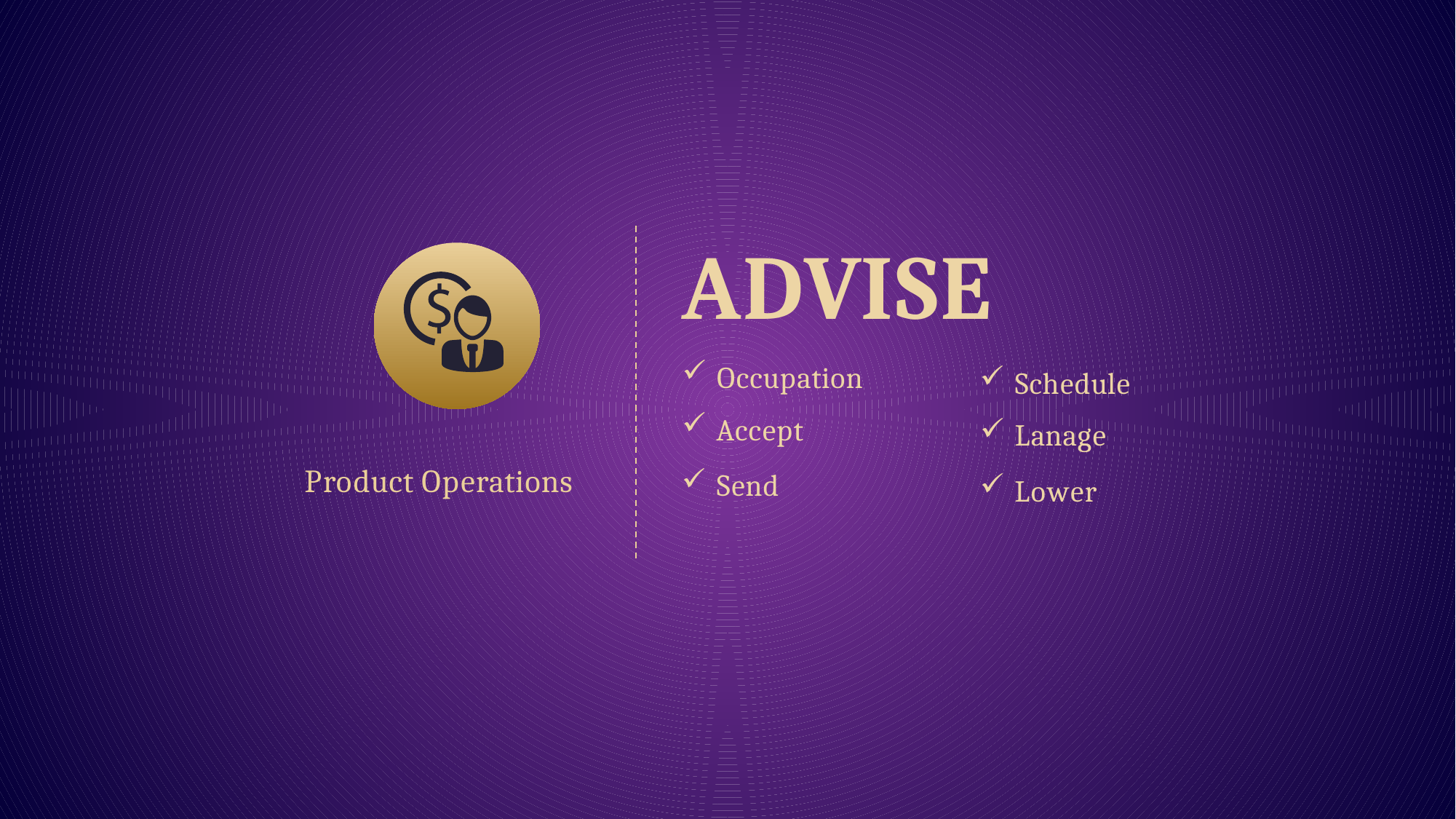

ADVISE

Occupation
Schedule
Accept
Lanage
Product Operations
Send
Lower